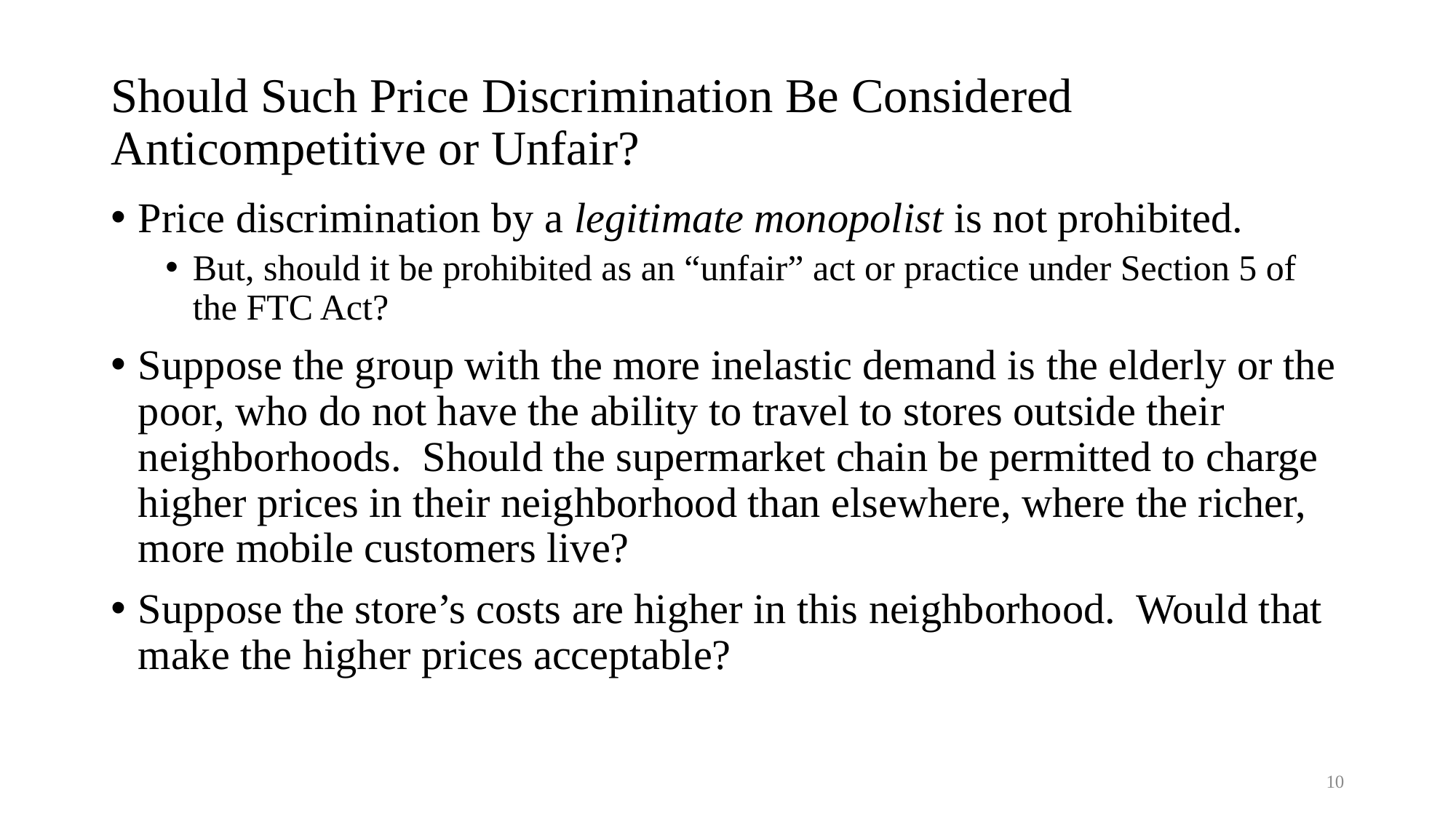

# Should Such Price Discrimination Be Considered Anticompetitive or Unfair?
Price discrimination by a legitimate monopolist is not prohibited.
But, should it be prohibited as an “unfair” act or practice under Section 5 of the FTC Act?
Suppose the group with the more inelastic demand is the elderly or the poor, who do not have the ability to travel to stores outside their neighborhoods.  Should the supermarket chain be permitted to charge higher prices in their neighborhood than elsewhere, where the richer, more mobile customers live?
Suppose the store’s costs are higher in this neighborhood.  Would that make the higher prices acceptable?
10